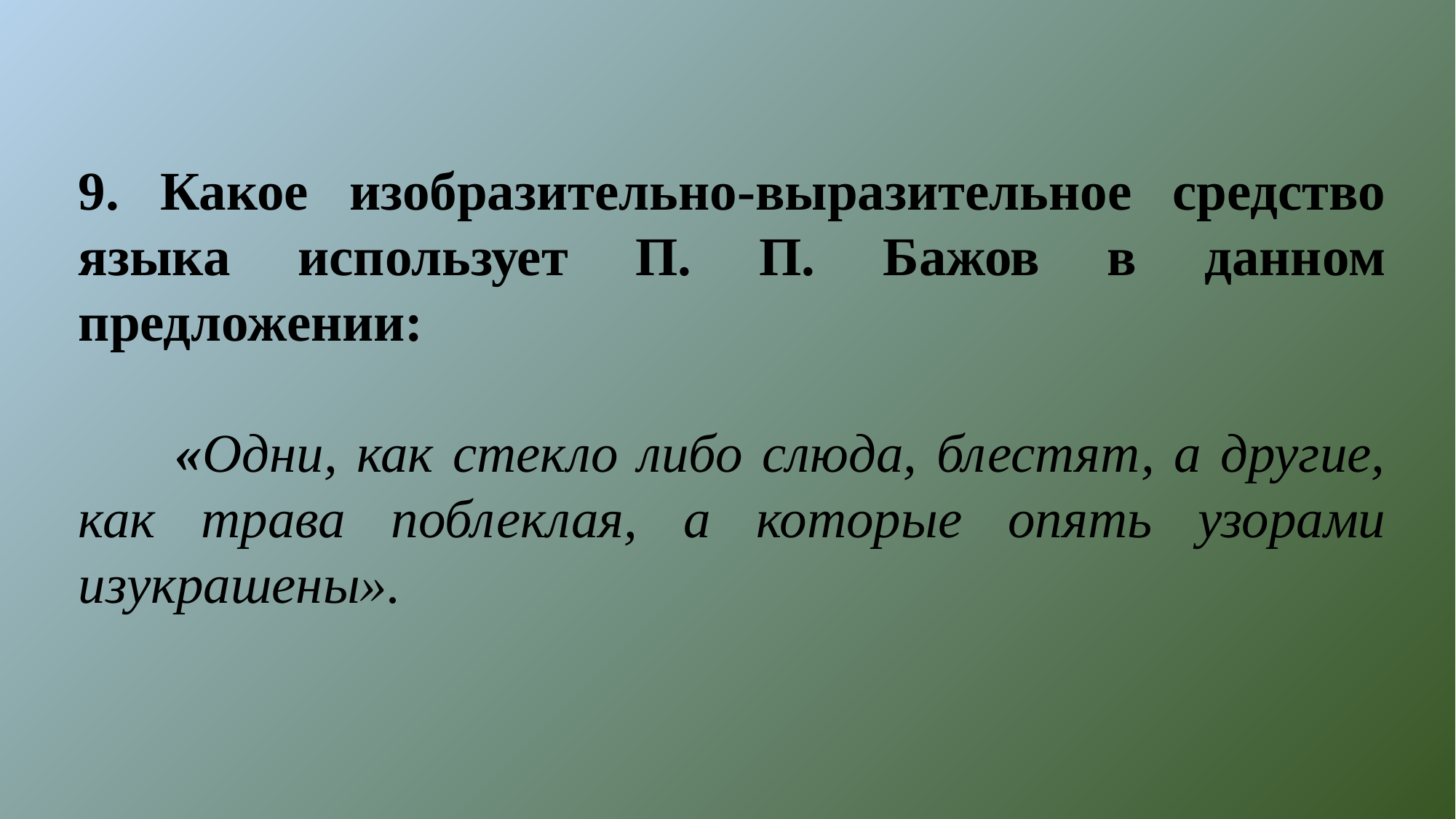

9. Какое изобразительно-выразительное средство языка использует П. П. Бажов в данном предложении:

     «Одни, как стекло либо слюда, блестят, а другие, как трава поблеклая, а которые опять узорами изукрашены».